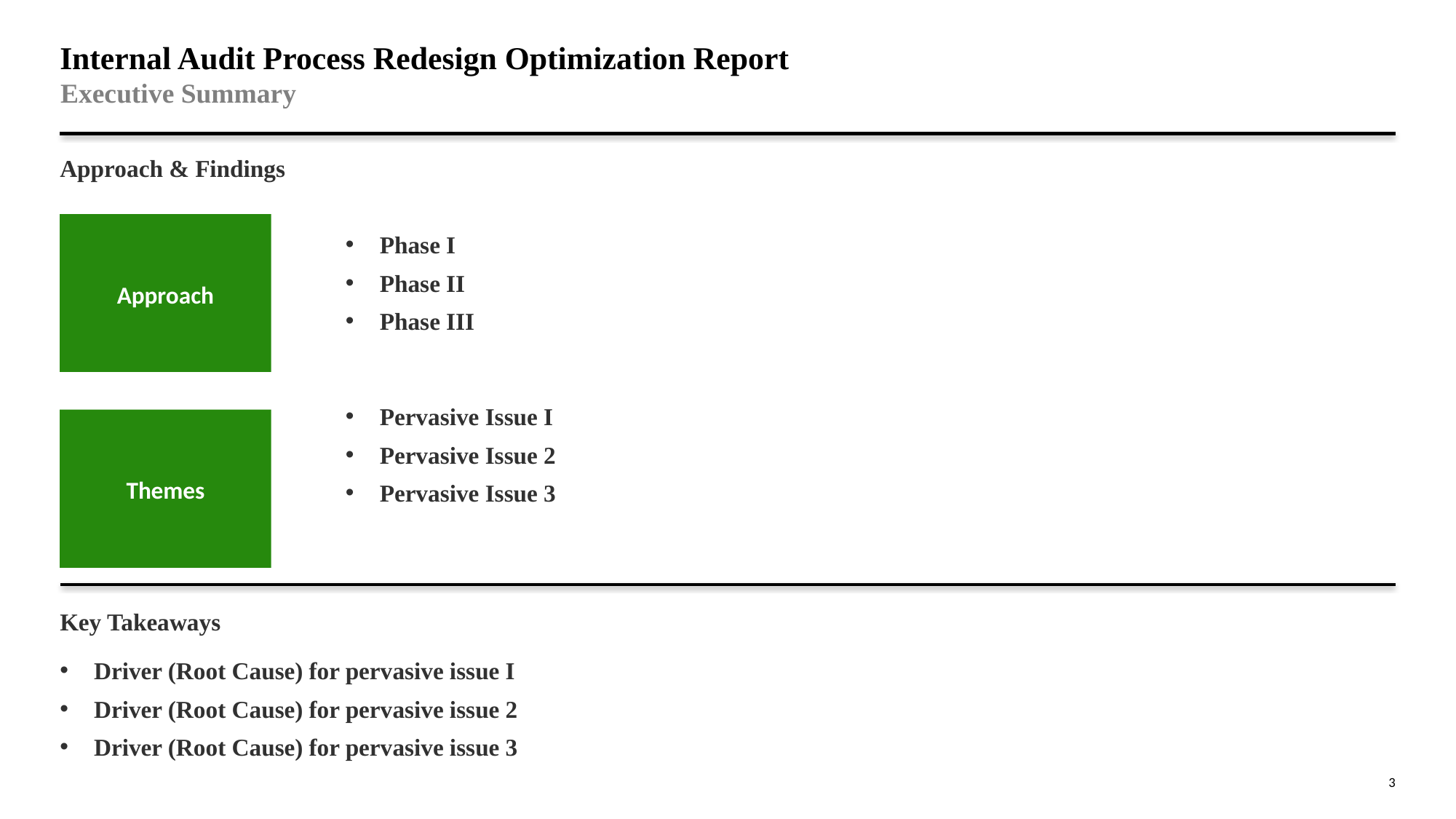

# Internal Audit Process Redesign Optimization Report
Executive Summary
Approach & Findings
Approach
Phase I
Phase II
Phase III
Pervasive Issue I
Pervasive Issue 2
Pervasive Issue 3
Themes
Key Takeaways
Driver (Root Cause) for pervasive issue I
Driver (Root Cause) for pervasive issue 2
Driver (Root Cause) for pervasive issue 3